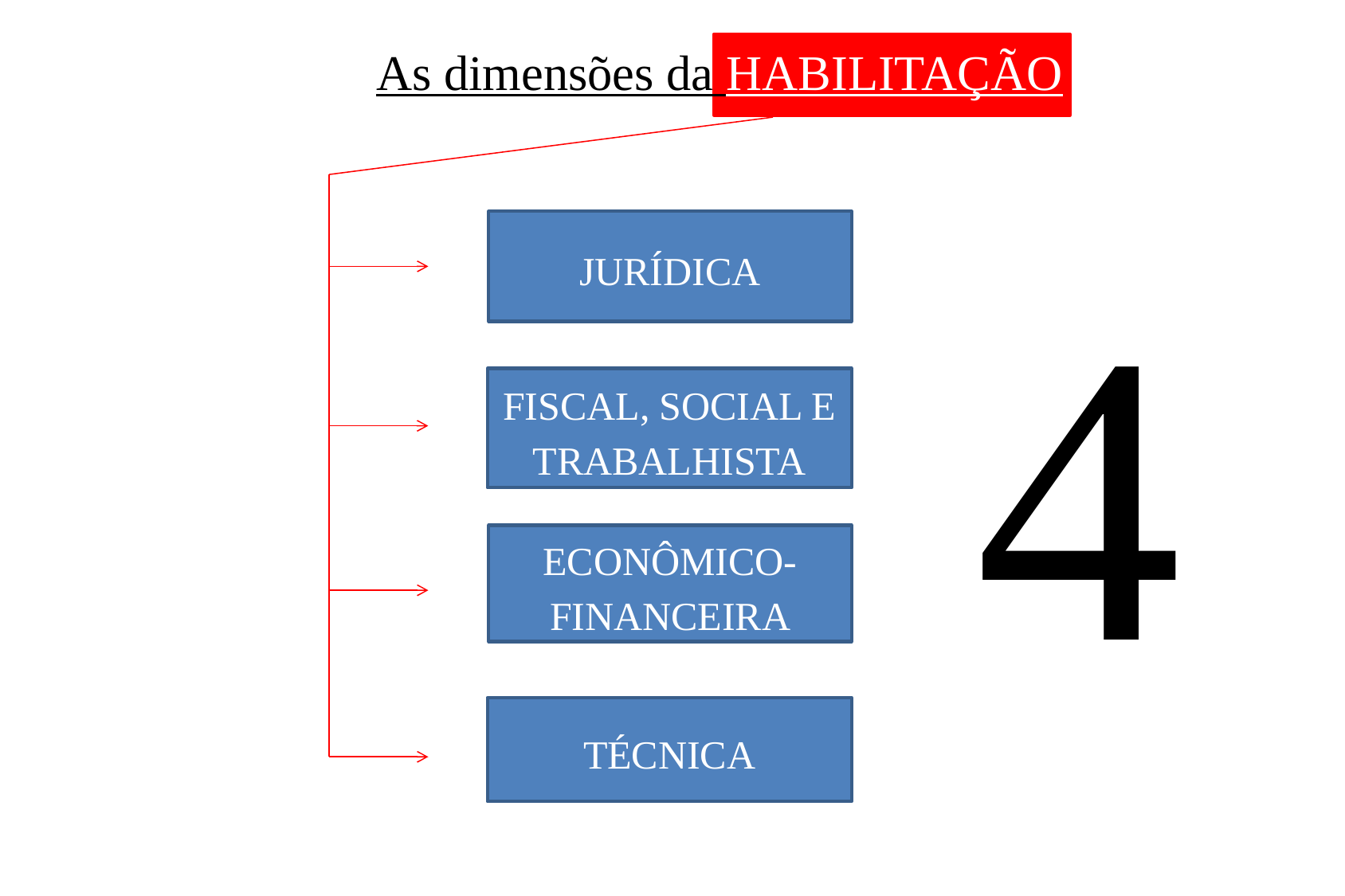

As dimensões da HABILITAÇÃO

4
JURÍDICA
FISCAL, SOCIAL E TRABALHISTA
ECONÔMICO-FINANCEIRA
TÉCNICA